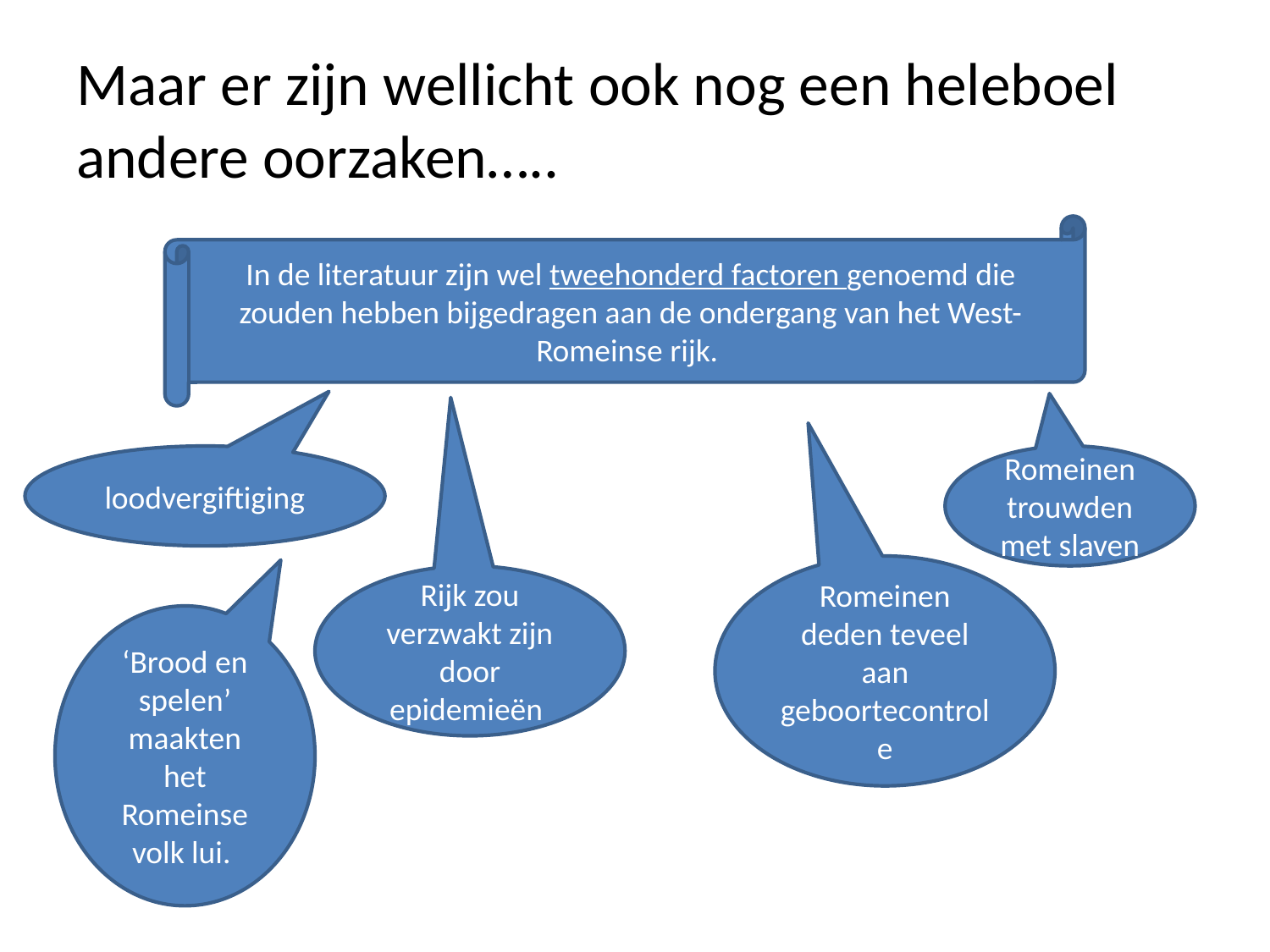

# Maar er zijn wellicht ook nog een heleboel andere oorzaken…..
In de literatuur zijn wel tweehonderd factoren genoemd die zouden hebben bijgedragen aan de ondergang van het West-Romeinse rijk.
loodvergiftiging
Romeinen trouwden met slaven
Romeinen deden teveel aan geboortecontrole
Rijk zou verzwakt zijn door epidemieën
‘Brood en spelen’ maakten het Romeinse volk lui.